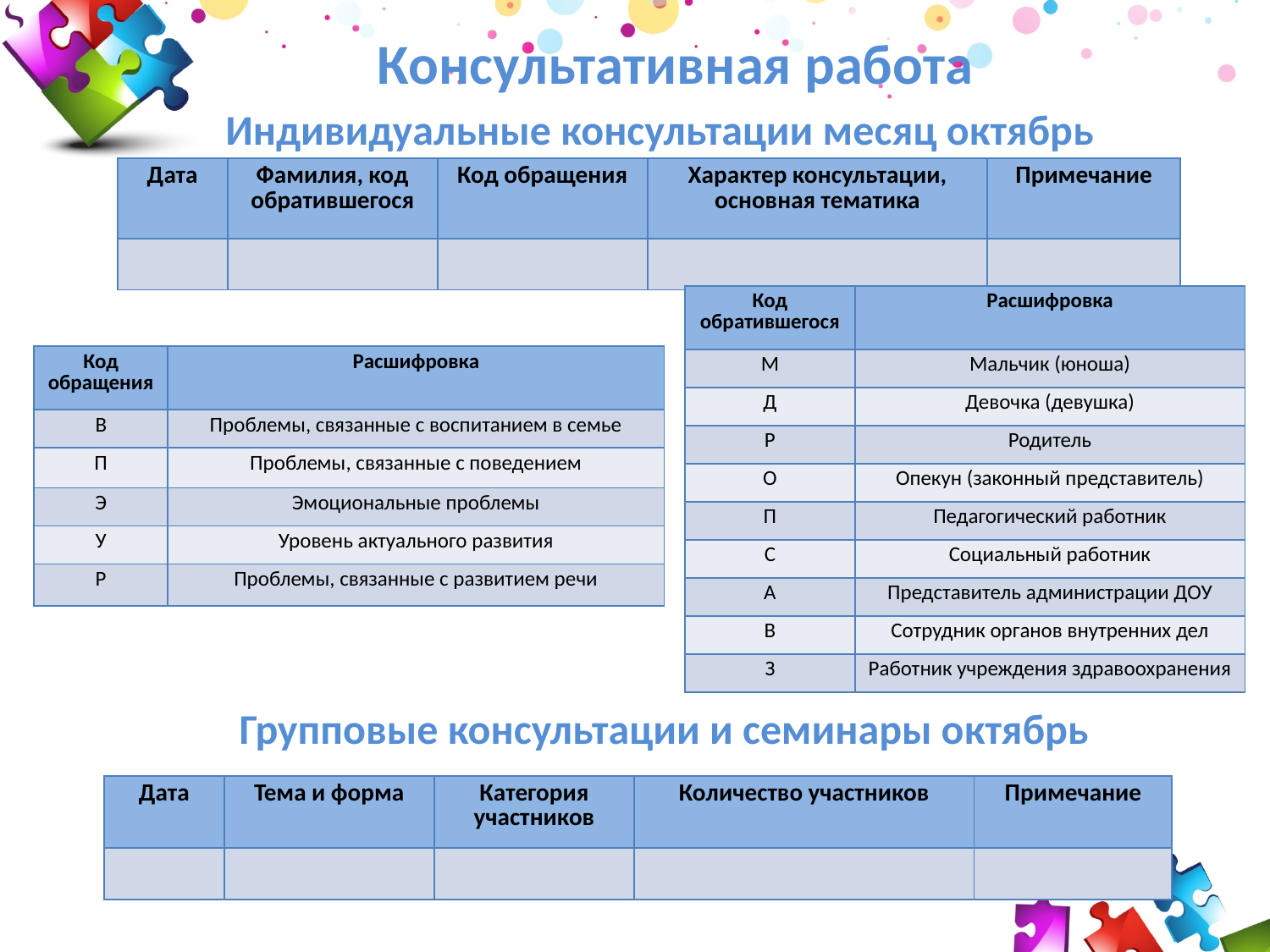

# Консультативная работа
Индивидуальные консультации месяц октябрь
| Дата | Фамилия, код обратившегося | Код обращения | Характер консультации, основная тематика | Примечание |
| --- | --- | --- | --- | --- |
|  |  |  |  |  |
| Код обратившегося | Расшифровка |
| --- | --- |
| М | Мальчик (юноша) |
| Д | Девочка (девушка) |
| Р | Родитель |
| О | Опекун (законный представитель) |
| П | Педагогический работник |
| С | Социальный работник |
| А | Представитель администрации ДОУ |
| В | Сотрудник органов внутренних дел |
| З | Работник учреждения здравоохранения |
| Код обращения | Расшифровка |
| --- | --- |
| В | Проблемы, связанные с воспитанием в семье |
| П | Проблемы, связанные с поведением |
| Э | Эмоциональные проблемы |
| У | Уровень актуального развития |
| Р | Проблемы, связанные с развитием речи |
Групповые консультации и семинары октябрь
| Дата | Тема и форма | Категория участников | Количество участников | Примечание |
| --- | --- | --- | --- | --- |
|  |  |  |  |  |